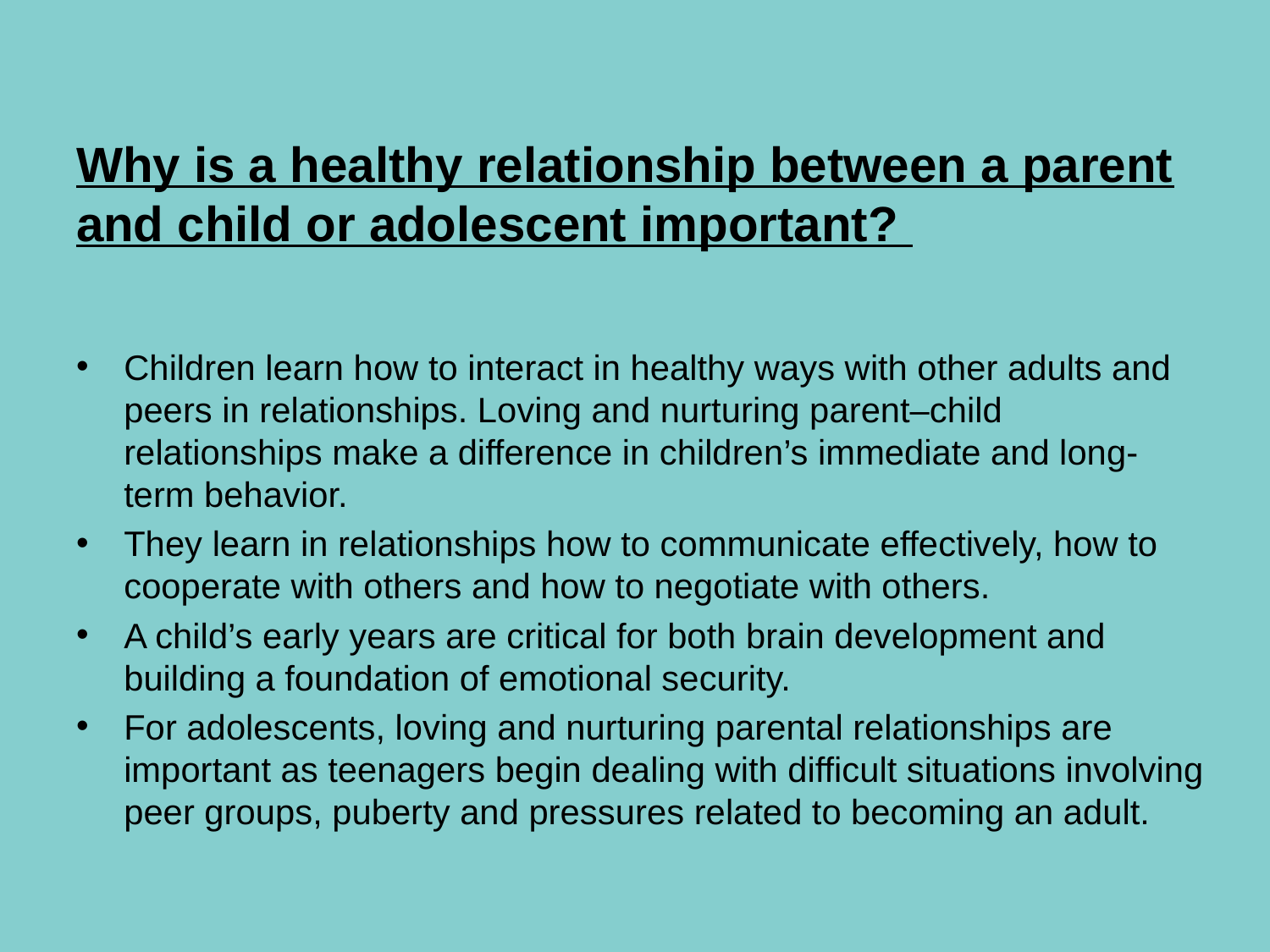

# Why is a healthy relationship between a parent and child or adolescent important?
Children learn how to interact in healthy ways with other adults and peers in relationships. Loving and nurturing parent–child relationships make a difference in children’s immediate and long-term behavior.
They learn in relationships how to communicate effectively, how to cooperate with others and how to negotiate with others.
A child’s early years are critical for both brain development and building a foundation of emotional security.
For adolescents, loving and nurturing parental relationships are important as teenagers begin dealing with difficult situations involving peer groups, puberty and pressures related to becoming an adult.